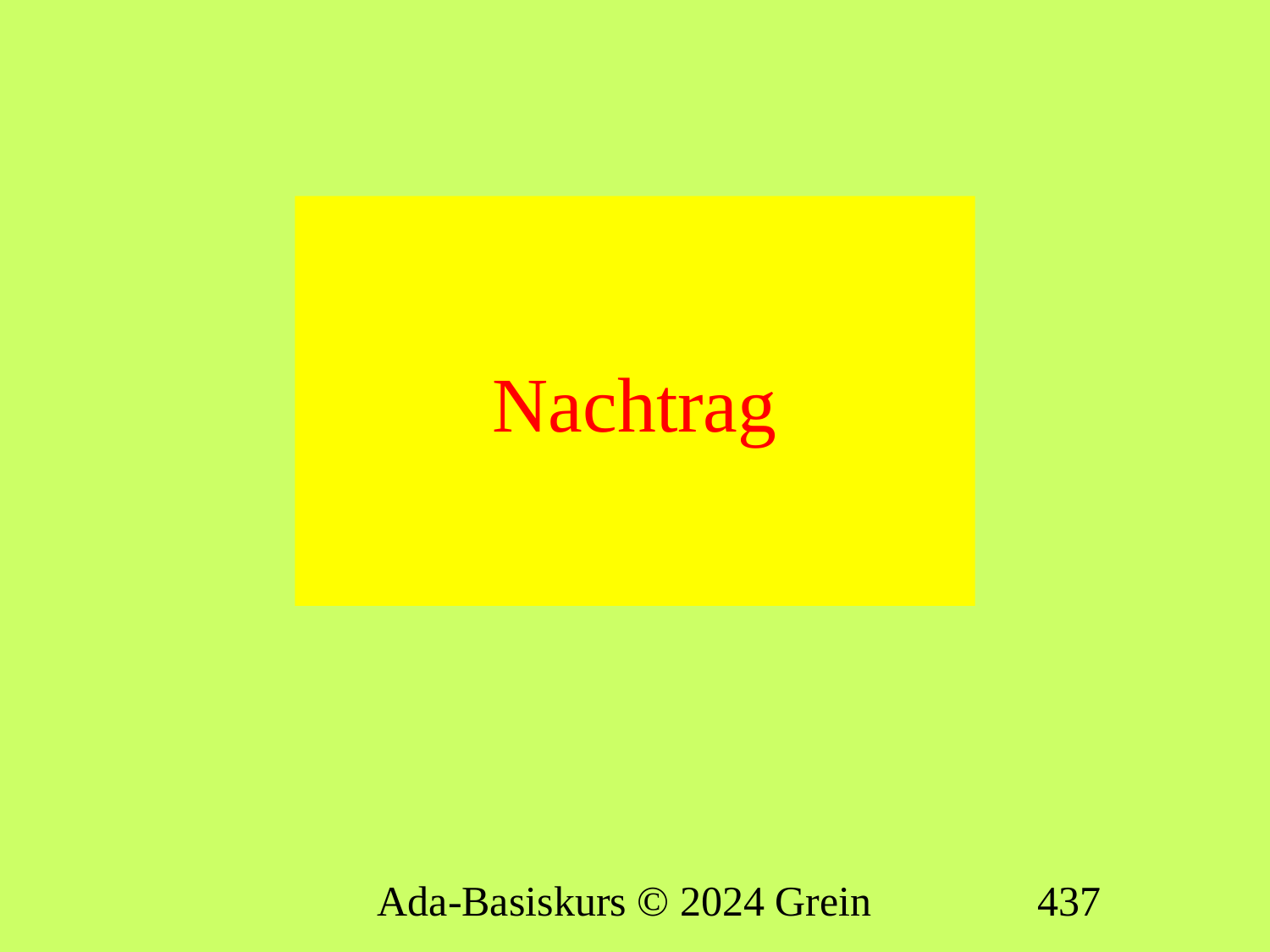

# Nachtrag
Ada-Basiskurs © 2024 Grein
437